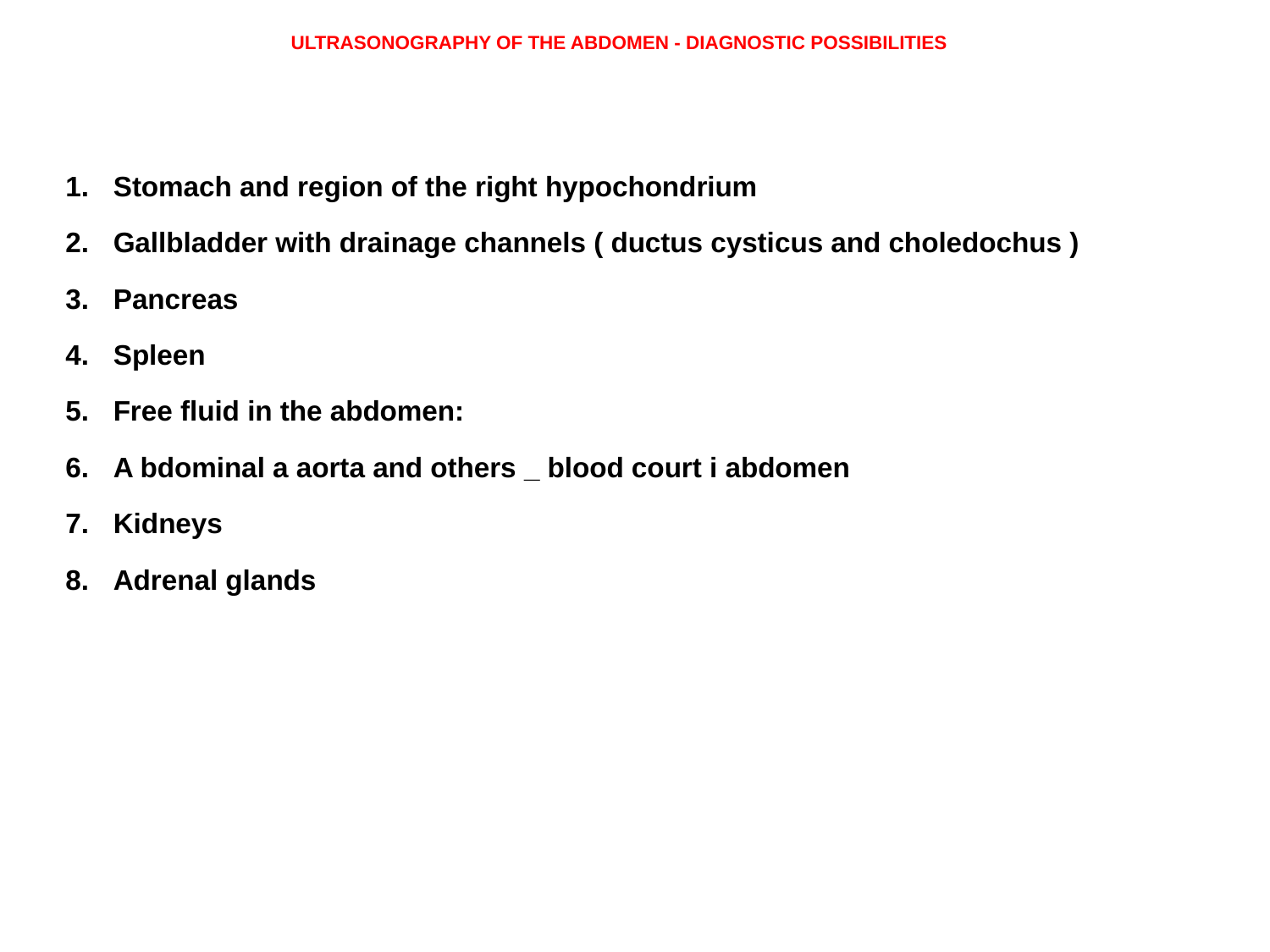

# ULTRASONOGRAPHY OF THE ABDOMEN - DIAGNOSTIC POSSIBILITIES

Stomach and region of the right hypochondrium
Gallbladder with drainage channels ( ductus cysticus and choledochus )
Pancreas
Spleen
Free fluid in the abdomen:
A bdominal a aorta and others _ blood court i abdomen
Kidneys
Adrenal glands